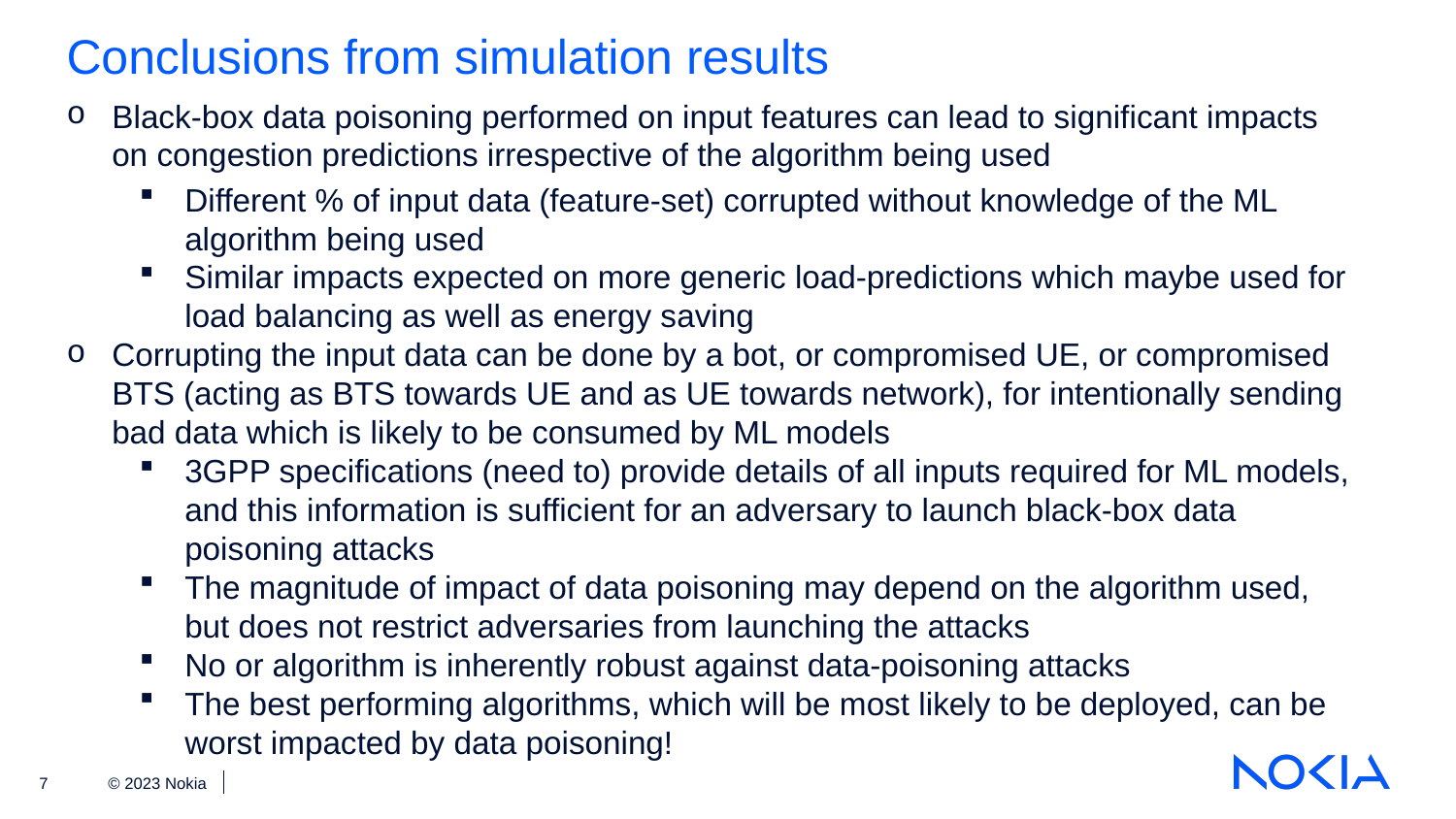

Conclusions from simulation results
Black-box data poisoning performed on input features can lead to significant impacts on congestion predictions irrespective of the algorithm being used
Different % of input data (feature-set) corrupted without knowledge of the ML algorithm being used
Similar impacts expected on more generic load-predictions which maybe used for load balancing as well as energy saving
Corrupting the input data can be done by a bot, or compromised UE, or compromised BTS (acting as BTS towards UE and as UE towards network), for intentionally sending bad data which is likely to be consumed by ML models
3GPP specifications (need to) provide details of all inputs required for ML models, and this information is sufficient for an adversary to launch black-box data poisoning attacks
The magnitude of impact of data poisoning may depend on the algorithm used, but does not restrict adversaries from launching the attacks
No or algorithm is inherently robust against data-poisoning attacks
The best performing algorithms, which will be most likely to be deployed, can be worst impacted by data poisoning!